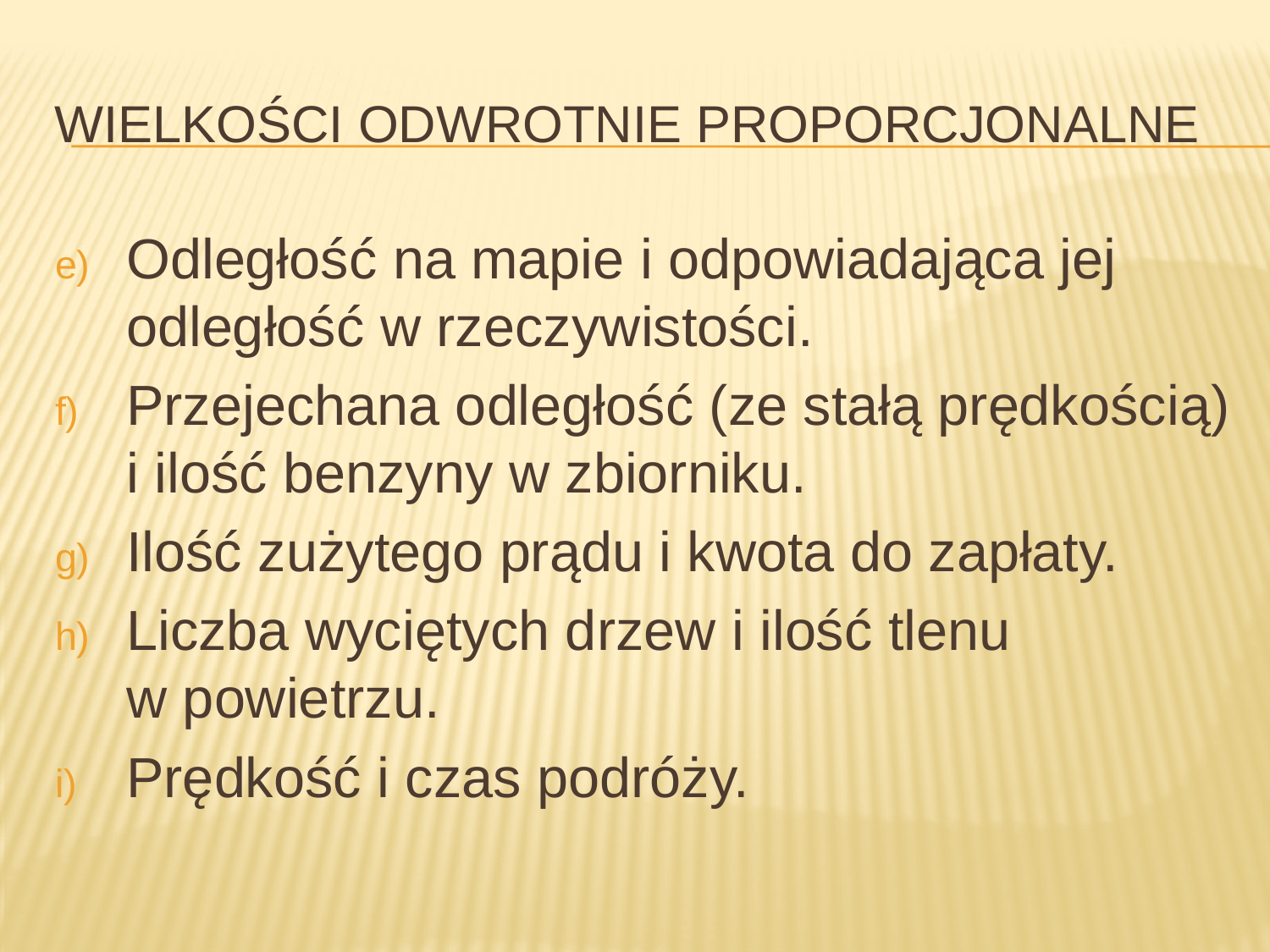

# Wielkości odwrotnie proporcjonalne
Odległość na mapie i odpowiadająca jej odległość w rzeczywistości.
Przejechana odległość (ze stałą prędkością) i ilość benzyny w zbiorniku.
Ilość zużytego prądu i kwota do zapłaty.
Liczba wyciętych drzew i ilość tlenu
w powietrzu.
Prędkość i czas podróży.